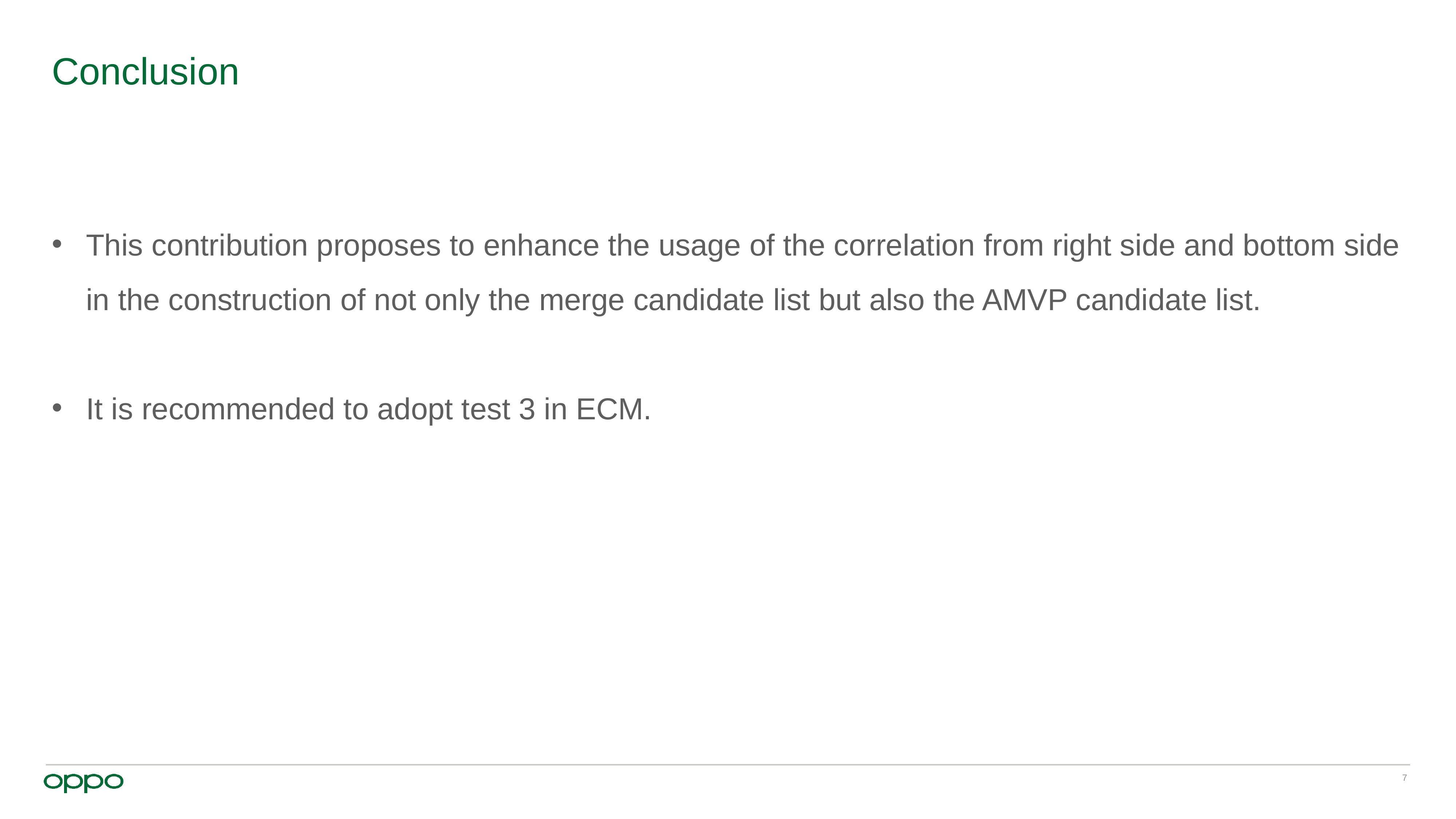

# Conclusion
This contribution proposes to enhance the usage of the correlation from right side and bottom side in the construction of not only the merge candidate list but also the AMVP candidate list.

It is recommended to adopt test 3 in ECM.